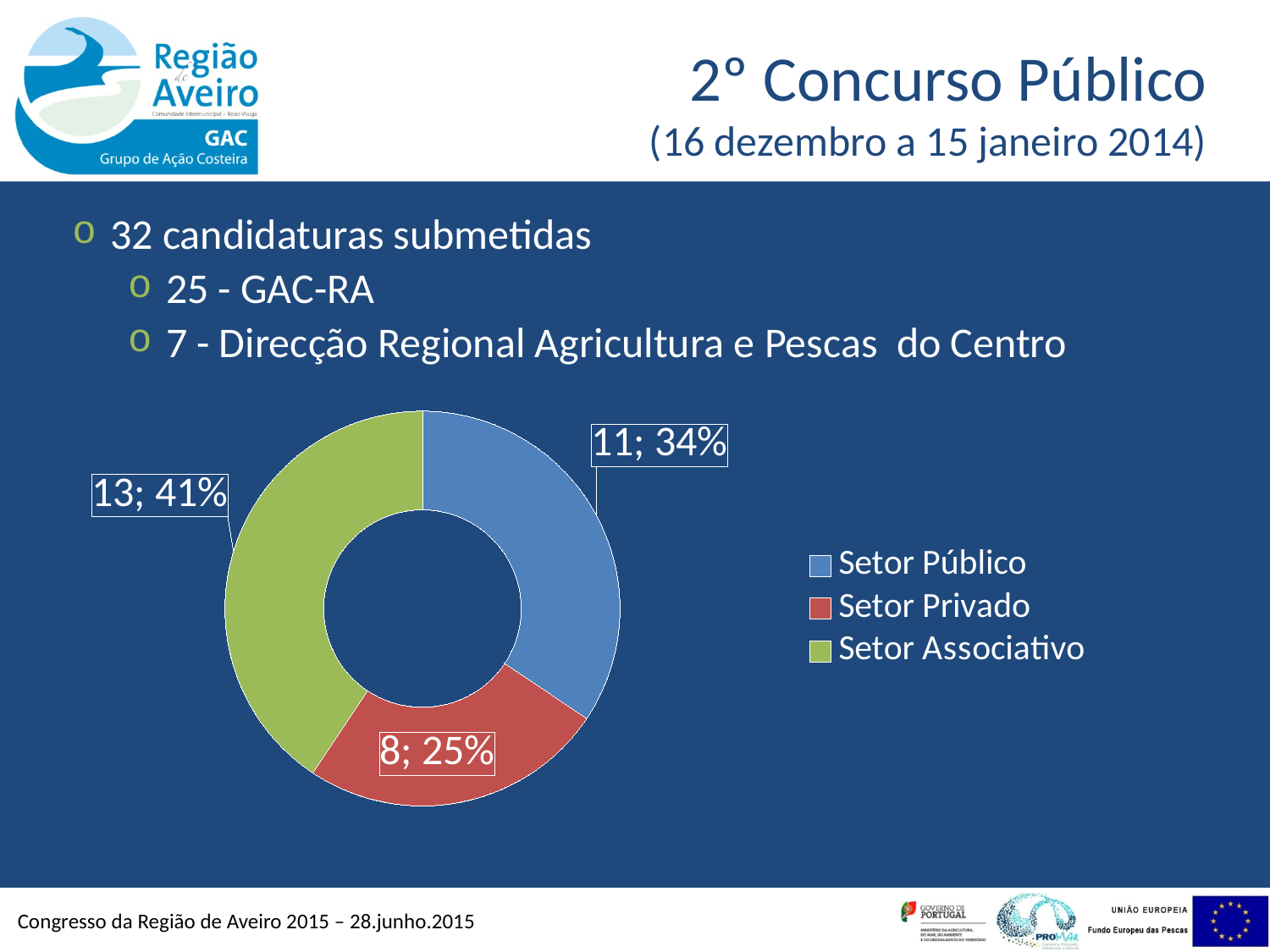

2º Concurso Público
(16 dezembro a 15 janeiro 2014)
32 candidaturas submetidas
25 - GAC-RA
7 - Direcção Regional Agricultura e Pescas  do Centro

Investimento Previsto – 5.191.939,72 €

### Chart

| Category | Vendas |
|---|---|
| Setor Público | 11.0 |
| Setor Privado | 8.0 |
| Setor Associativo  | 13.0 |
Congresso da Região de Aveiro 2015 – 28.junho.2015